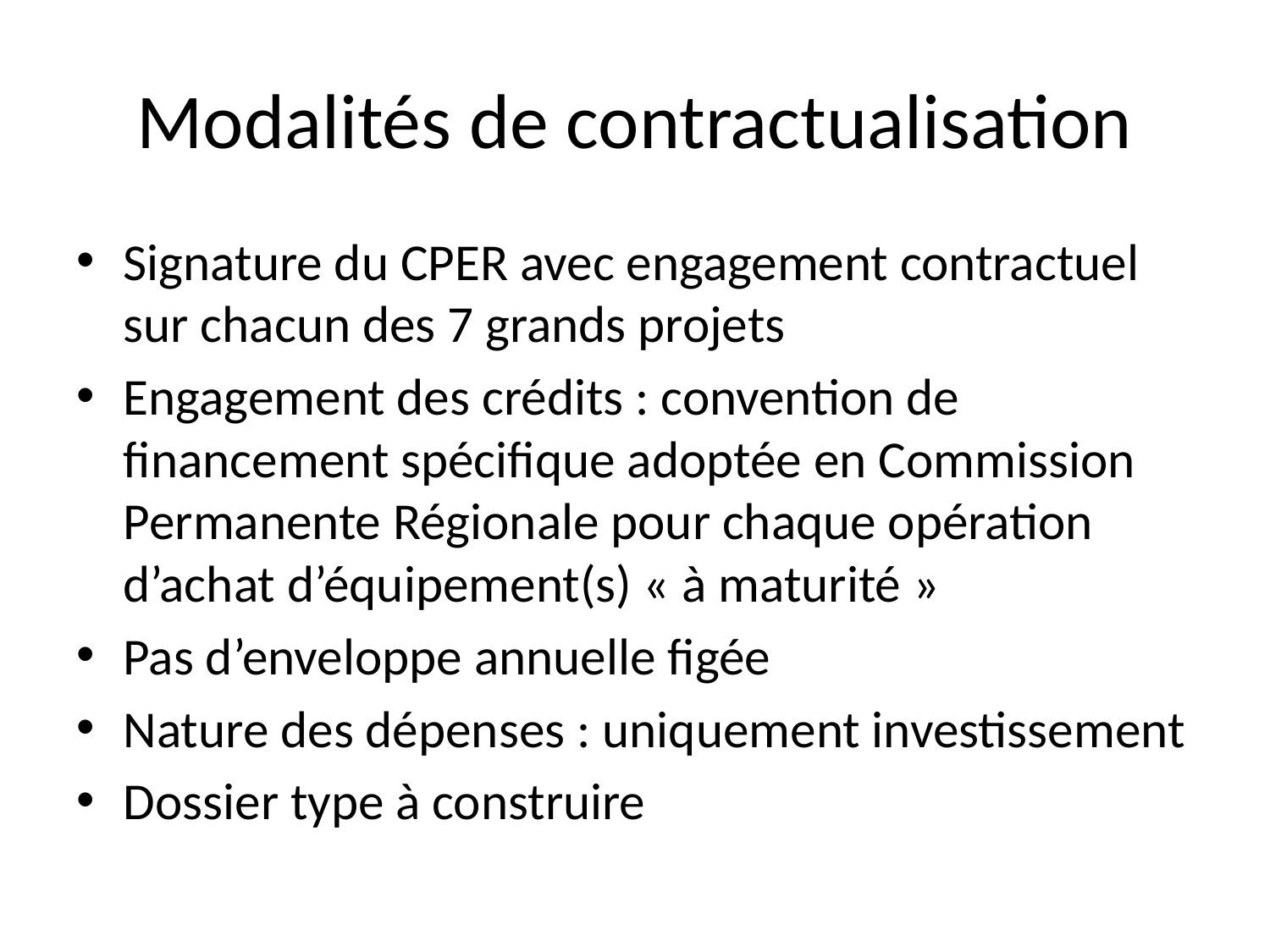

# Modalités de contractualisation
Signature du CPER avec engagement contractuel sur chacun des 7 grands projets
Engagement des crédits : convention de financement spécifique adoptée en Commission Permanente Régionale pour chaque opération d’achat d’équipement(s) « à maturité »
Pas d’enveloppe annuelle figée
Nature des dépenses : uniquement investissement
Dossier type à construire